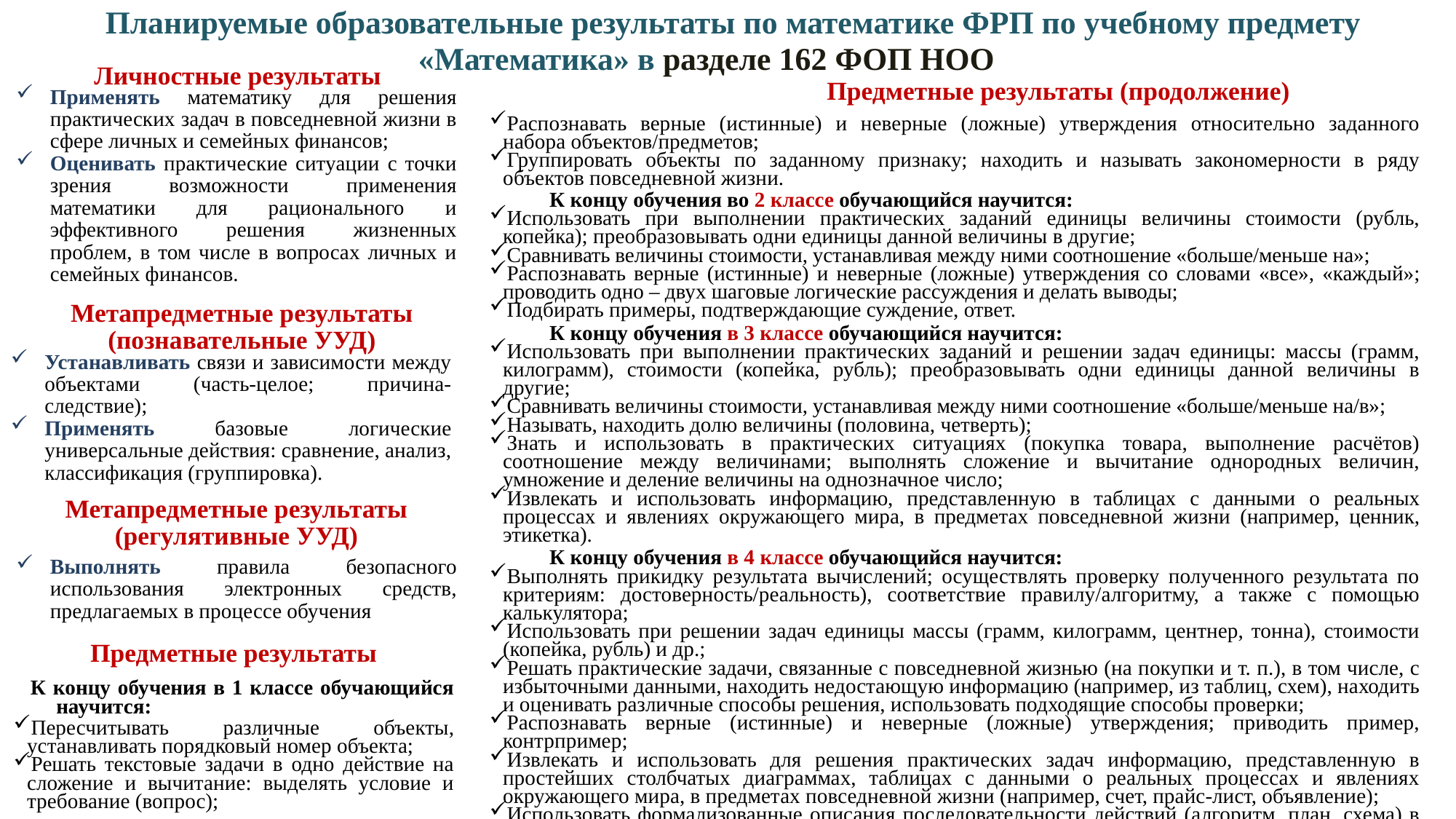

Планируемые образовательные результаты по математике ФРП по учебному предмету «Математика» в разделе 162 ФОП НОО
Личностные результаты
Предметные результаты (продолжение)
Применять математику для решения практических задач в повседневной жизни в сфере личных и семейных финансов;
Оценивать практические ситуации с точки зрения возможности применения математики для рационального и эффективного решения жизненных проблем, в том числе в вопросах личных и семейных финансов.
Распознавать верные (истинные) и неверные (ложные) утверждения относительно заданного набора объектов/предметов;
Группировать объекты по заданному признаку; находить и называть закономерности в ряду объектов повседневной жизни.
К концу обучения во 2 классе обучающийся научится:
Использовать при выполнении практических заданий единицы величины стоимости (рубль, копейка); преобразовывать одни единицы данной величины в другие;
Сравнивать величины стоимости, устанавливая между ними соотношение «больше/меньше на»;
Распознавать верные (истинные) и неверные (ложные) утверждения со словами «все», «каждый»; проводить одно – двух шаговые логические рассуждения и делать выводы;
Подбирать примеры, подтверждающие суждение, ответ.
К концу обучения в 3 классе обучающийся научится:
Использовать при выполнении практических заданий и решении задач единицы: массы (грамм, килограмм), стоимости (копейка, рубль); преобразовывать одни единицы данной величины в другие;
Сравнивать величины стоимости, устанавливая между ними соотношение «больше/меньше на/в»;
Называть, находить долю величины (половина, четверть);
Знать и использовать в практических ситуациях (покупка товара, выполнение расчётов) соотношение между величинами; выполнять сложение и вычитание однородных величин, умножение и деление величины на однозначное число;
Извлекать и использовать информацию, представленную в таблицах с данными о реальных процессах и явлениях окружающего мира, в предметах повседневной жизни (например, ценник, этикетка).
К концу обучения в 4 классе обучающийся научится:
Выполнять прикидку результата вычислений; осуществлять проверку полученного результата по критериям: достоверность/реальность), соответствие правилу/алгоритму, а также с помощью калькулятора;
Использовать при решении задач единицы массы (грамм, килограмм, центнер, тонна), стоимости (копейка, рубль) и др.;
Решать практические задачи, связанные с повседневной жизнью (на покупки и т. п.), в том числе, с избыточными данными, находить недостающую информацию (например, из таблиц, схем), находить и оценивать различные способы решения, использовать подходящие способы проверки;
Распознавать верные (истинные) и неверные (ложные) утверждения; приводить пример, контрпример;
Извлекать и использовать для решения практических задач информацию, представленную в простейших столбчатых диаграммах, таблицах с данными о реальных процессах и явлениях окружающего мира, в предметах повседневной жизни (например, счет, прайс-лист, объявление);
Использовать формализованные описания последовательности действий (алгоритм, план, схема) в практических ситуациях; дополнять алгоритм, упорядочивать шаги алгоритма.
Метапредметные результаты (познавательные УУД)
Устанавливать связи и зависимости между объектами (часть-целое; причина-следствие);
Применять базовые логические универсальные действия: сравнение, анализ, классификация (группировка).
Метапредметные результаты (регулятивные УУД)
Выполнять правила безопасного использования электронных средств, предлагаемых в процессе обучения
Предметные результаты
К концу обучения в 1 классе обучающийся научится:
Пересчитывать различные объекты, устанавливать порядковый номер объекта;
Решать текстовые задачи в одно действие на сложение и вычитание: выделять условие и требование (вопрос);